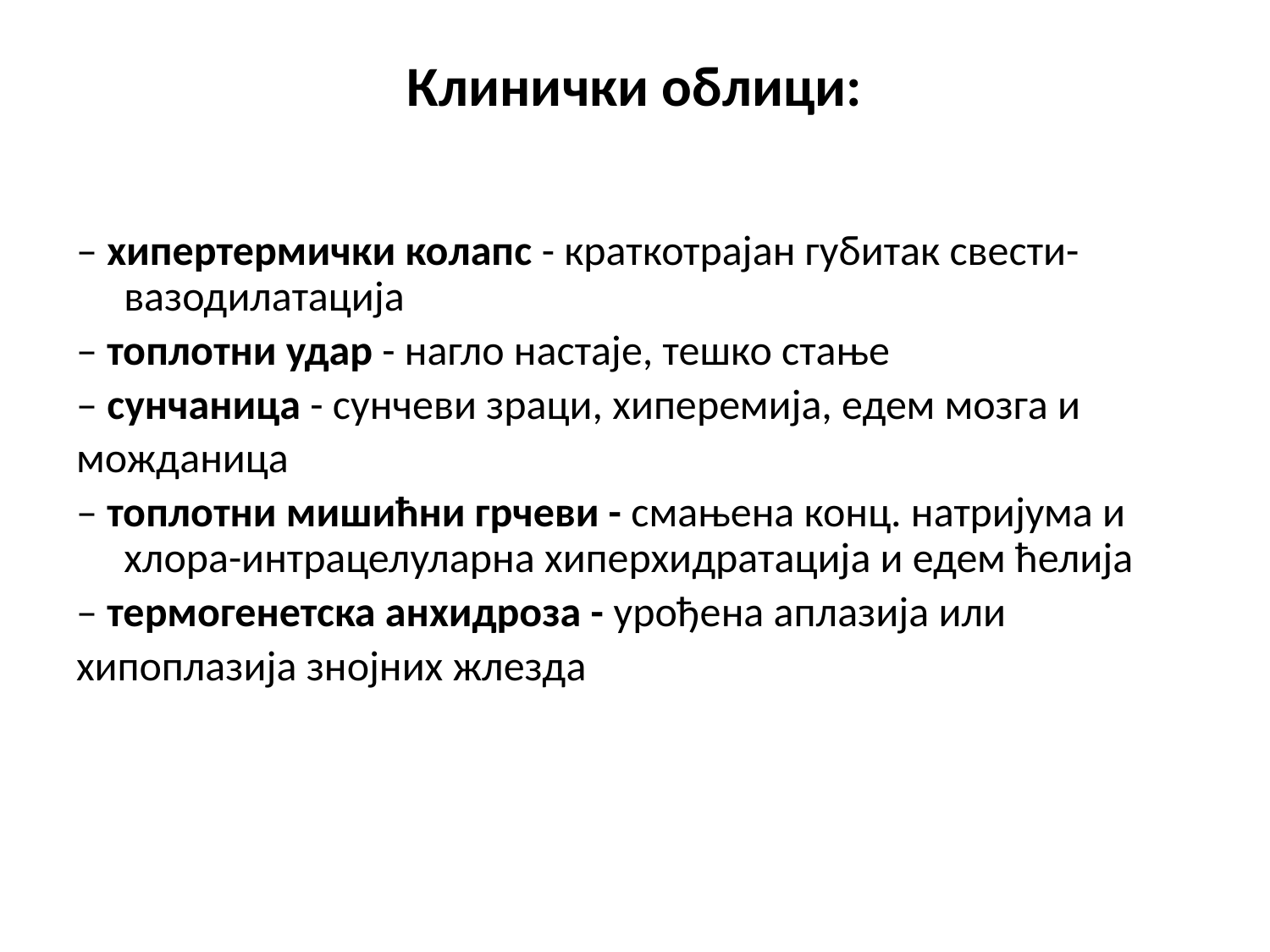

Клинички облици:
– хипертермички колапс - краткотрајан губитак свести-вазодилатација
– топлотни удар - нагло настаје, тешко стање
– сунчаница - сунчеви зраци, хиперемија, едем мозга и
можданица
– топлотни мишићни грчеви - смањена конц. натријума и хлора-интрацелуларна хиперхидратација и едем ћелија
– термогенетска анхидроза - урођена аплазија или
хипоплазија знојних жлезда